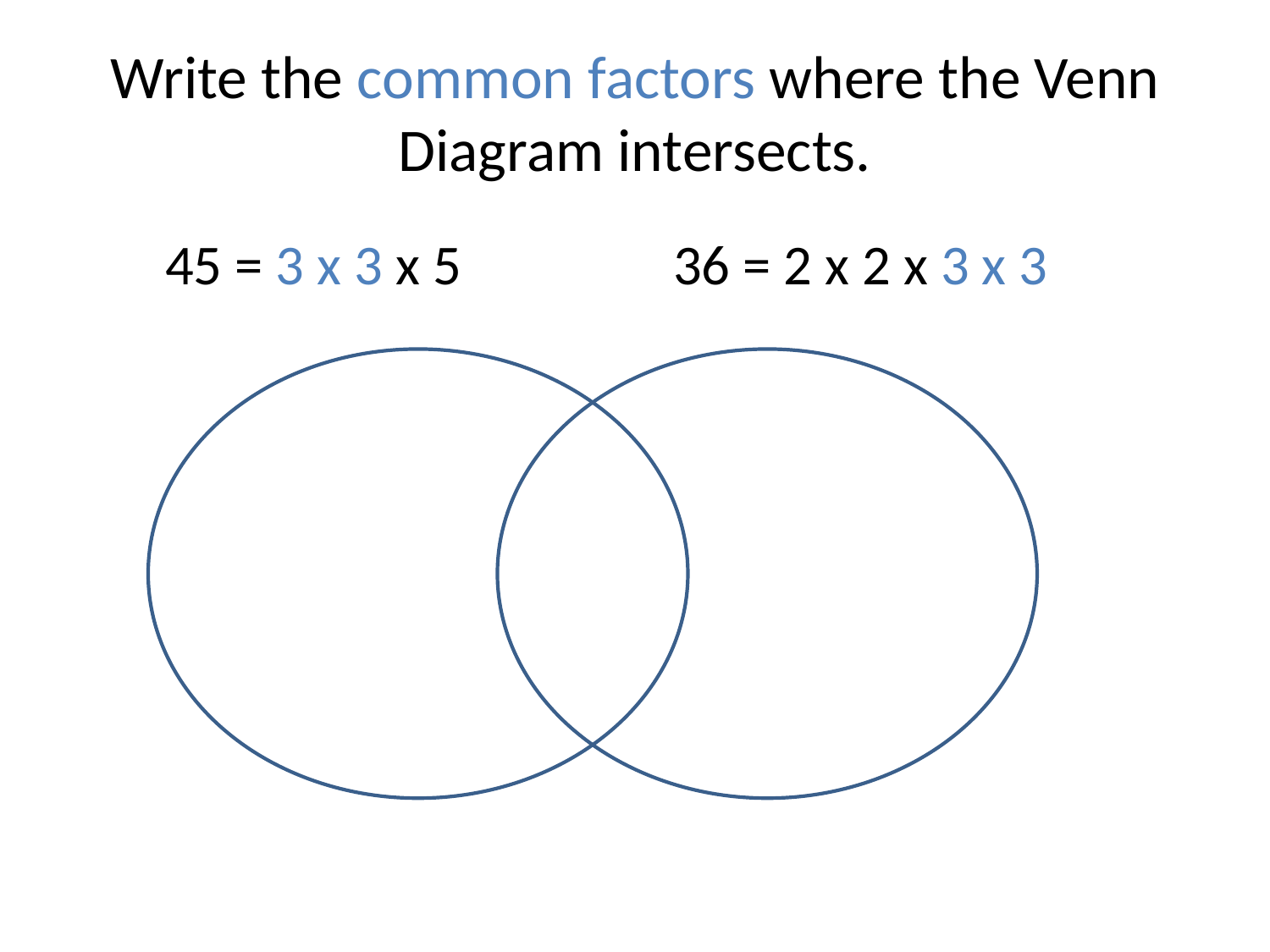

# Write the common factors where the Venn Diagram intersects.
       45 = 3 x 3 x 5	       36 = 2 x 2 x 3 x 3